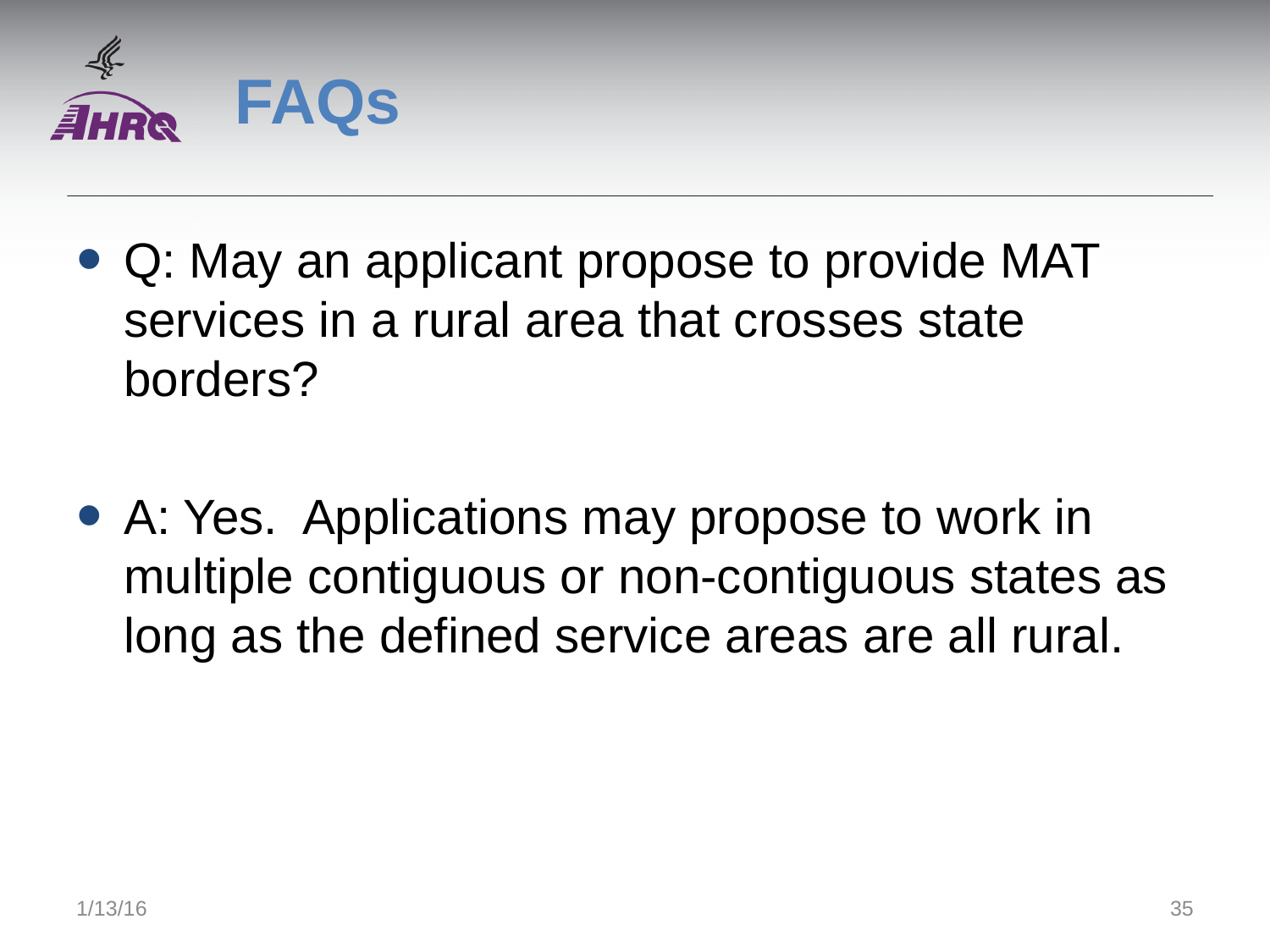

# FAQs
Q: May an applicant propose to provide MAT services in a rural area that crosses state borders?

A: Yes.  Applications may propose to work in multiple contiguous or non-contiguous states as long as the defined service areas are all rural.
1/13/16
35